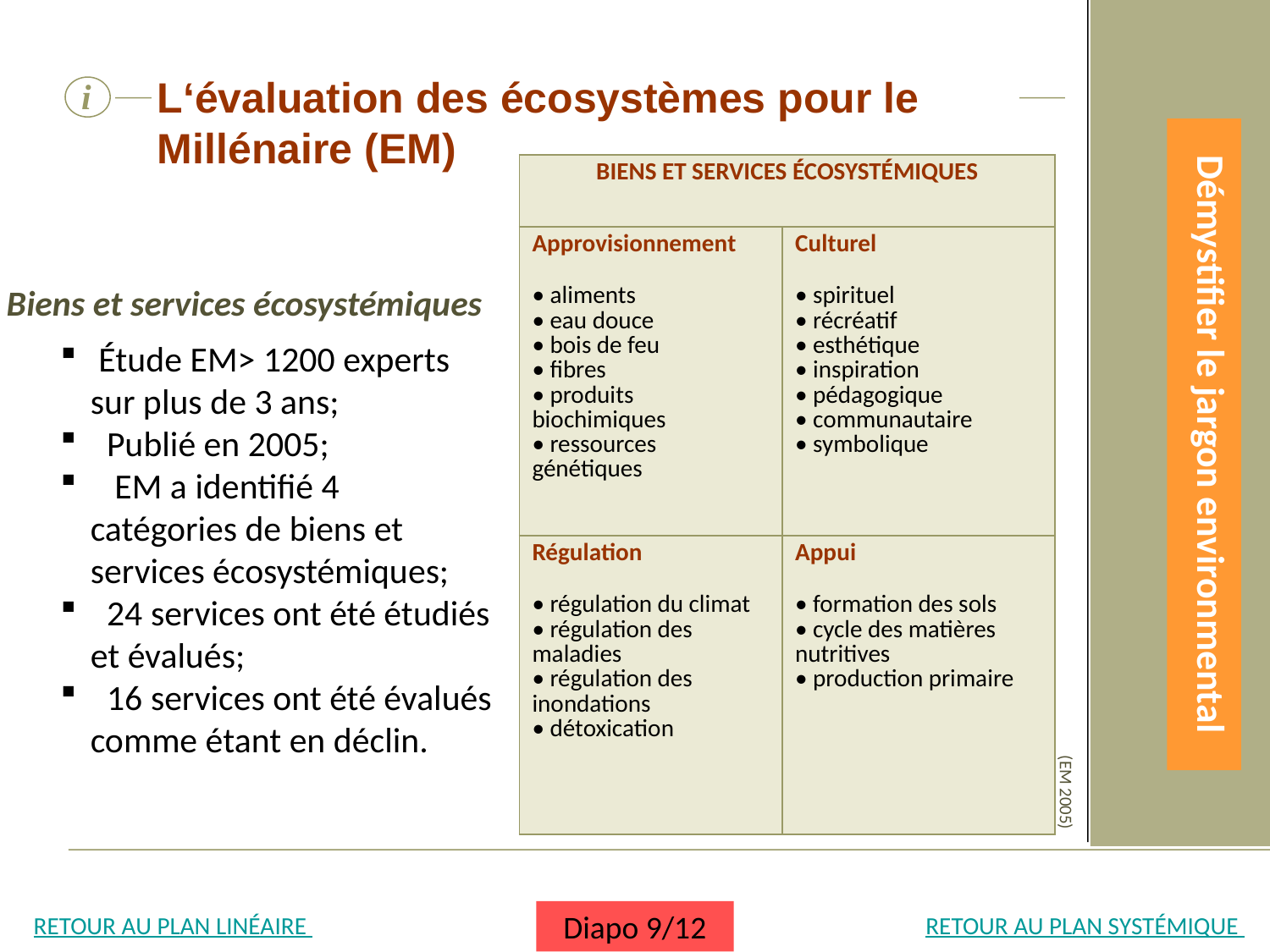

L‘évaluation des écosystèmes pour le Millénaire (EM)
i

| Biens et services écosystémiques |  |
| --- | --- |
| Approvisionnement   • aliments • eau douce • bois de feu • fibres • produits biochimiques • ressources génétiques | Culturel   • spirituel • récréatif • esthétique • inspiration • pédagogique • communautaire • symbolique |
| Régulation   • régulation du climat • régulation des maladies • régulation des inondations • détoxication | Appui   • formation des sols • cycle des matières nutritives • production primaire |

 Biens et services écosystémiques
 Étude EM> 1200 experts sur plus de 3 ans;
  Publié en 2005;
   EM a identifié 4 catégories de biens et services écosystémiques;
  24 services ont été étudiés et évalués;
  16 services ont été évalués comme étant en déclin.
Démystifier le jargon environmental
(EM 2005)

RETOUR AU PLAN LINÉAIRE
RETOUR AU PLAN SYSTÉMIQUE
Diapo 9/12